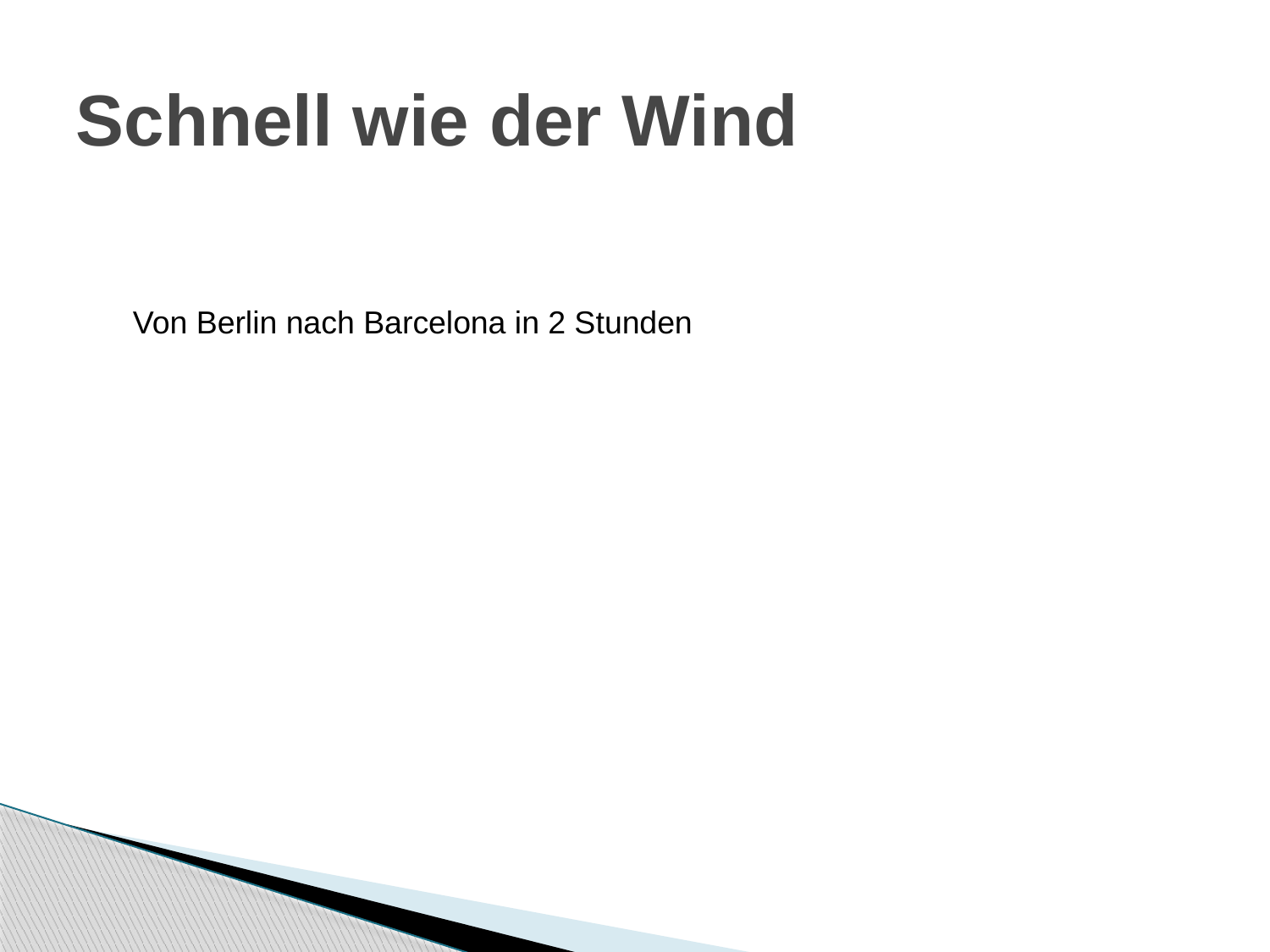

# Schnell wie der Wind
Von Berlin nach Barcelona in 2 Stunden